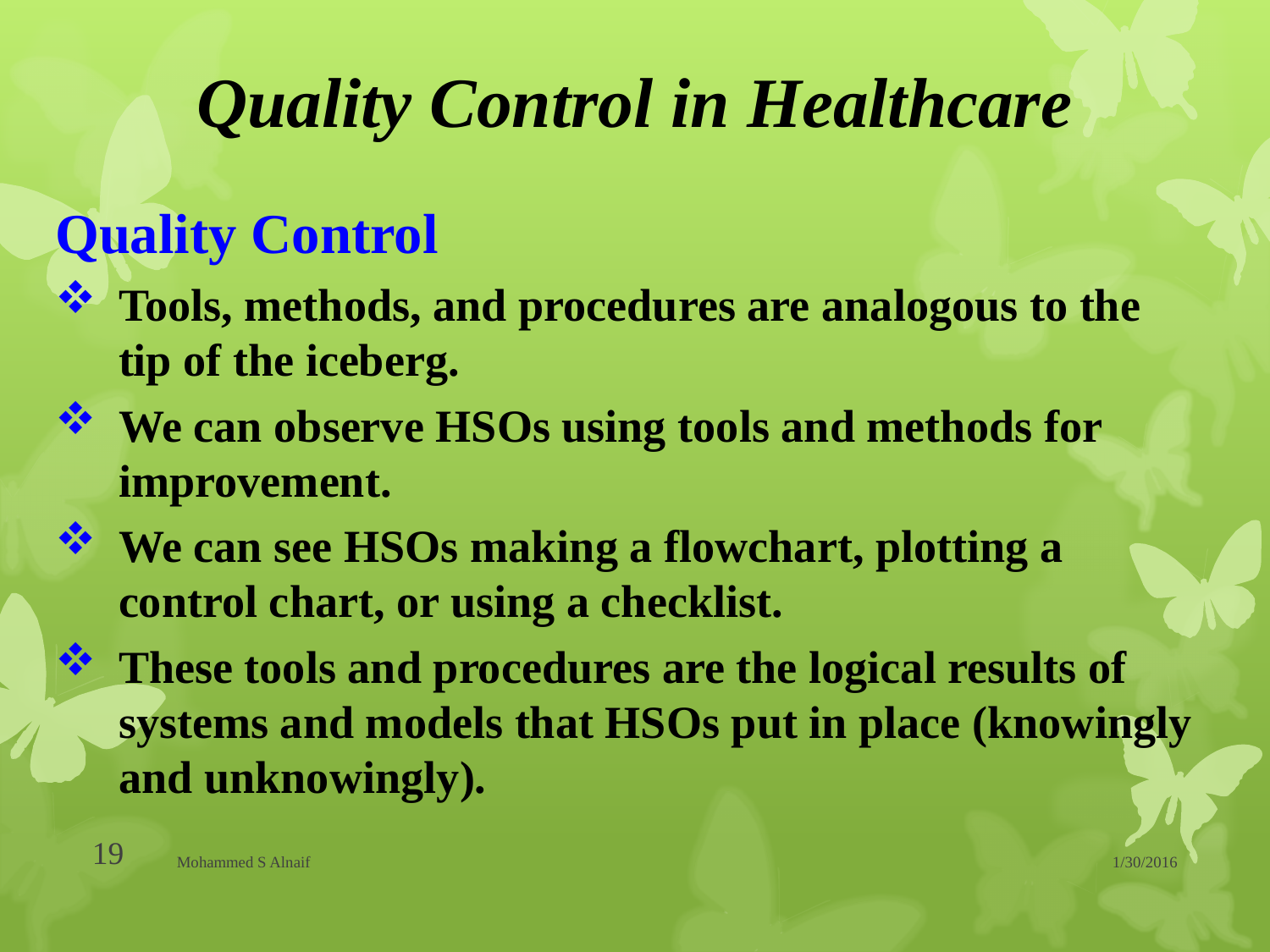

# Quality Control in Healthcare
Quality Control
Tools, methods, and procedures are analogous to the tip of the iceberg.
We can observe HSOs using tools and methods for improvement.
We can see HSOs making a flowchart, plotting a control chart, or using a checklist.
These tools and procedures are the logical results of systems and models that HSOs put in place (knowingly and unknowingly).
19
Mohammed S Alnaif
1/30/2016